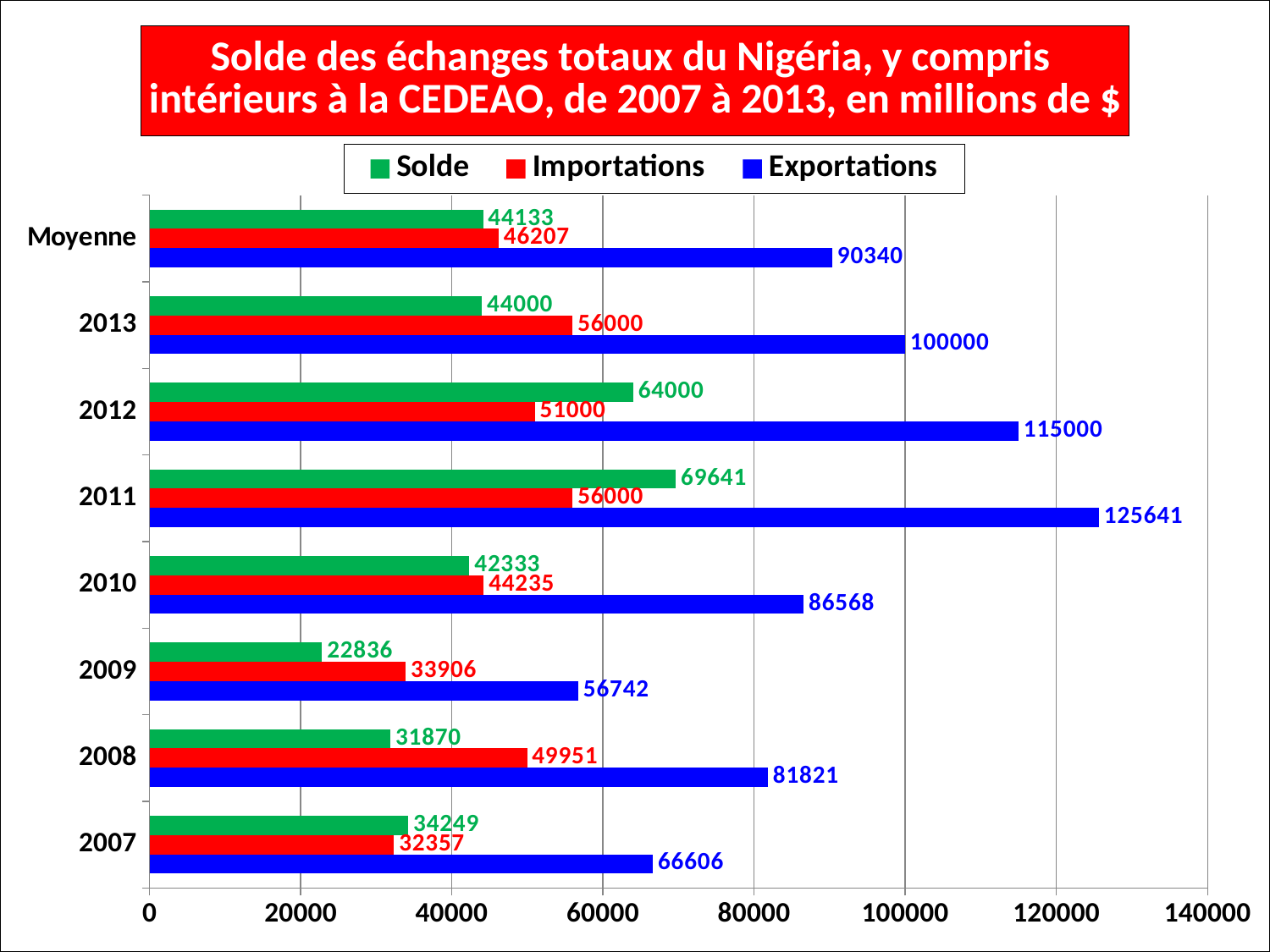

### Chart: Solde des échanges totaux du Nigéria, y compris  intérieurs à la CEDEAO, de 2007 à 2013, en millions de $

| Category | Exportations | Importations | Solde |
|---|---|---|---|
| 2007 | 66606.0 | 32357.0 | 34249.0 |
| 2008 | 81821.0 | 49951.0 | 31870.0 |
| 2009 | 56742.0 | 33906.0 | 22836.0 |
| 2010 | 86568.0 | 44235.0 | 42333.0 |
| 2011 | 125641.0 | 56000.0 | 69641.0 |
| 2012 | 115000.0 | 51000.0 | 64000.0 |
| 2013 | 100000.0 | 56000.0 | 44000.0 |
| Moyenne | 90340.0 | 46207.0 | 44133.0 |